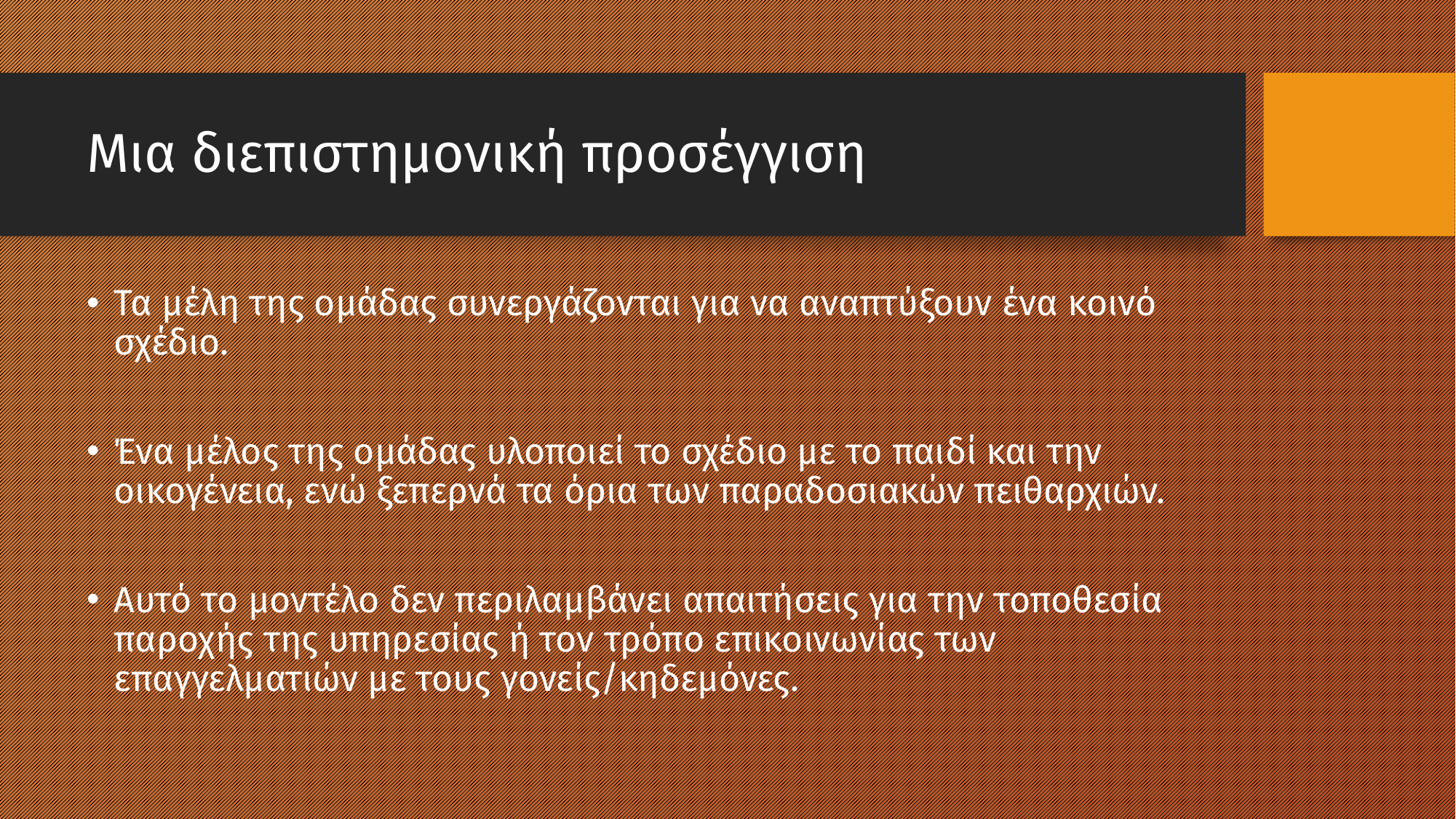

# Μια διεπιστημονική προσέγγιση
Τα μέλη της ομάδας συνεργάζονται για να αναπτύξουν ένα κοινό σχέδιο.

Ένα μέλος της ομάδας υλοποιεί το σχέδιο με το παιδί και την οικογένεια, ενώ ξεπερνά τα όρια των παραδοσιακών πειθαρχιών.

Αυτό το μοντέλο δεν περιλαμβάνει απαιτήσεις για την τοποθεσία παροχής της υπηρεσίας ή τον τρόπο επικοινωνίας των επαγγελματιών με τους γονείς/κηδεμόνες.